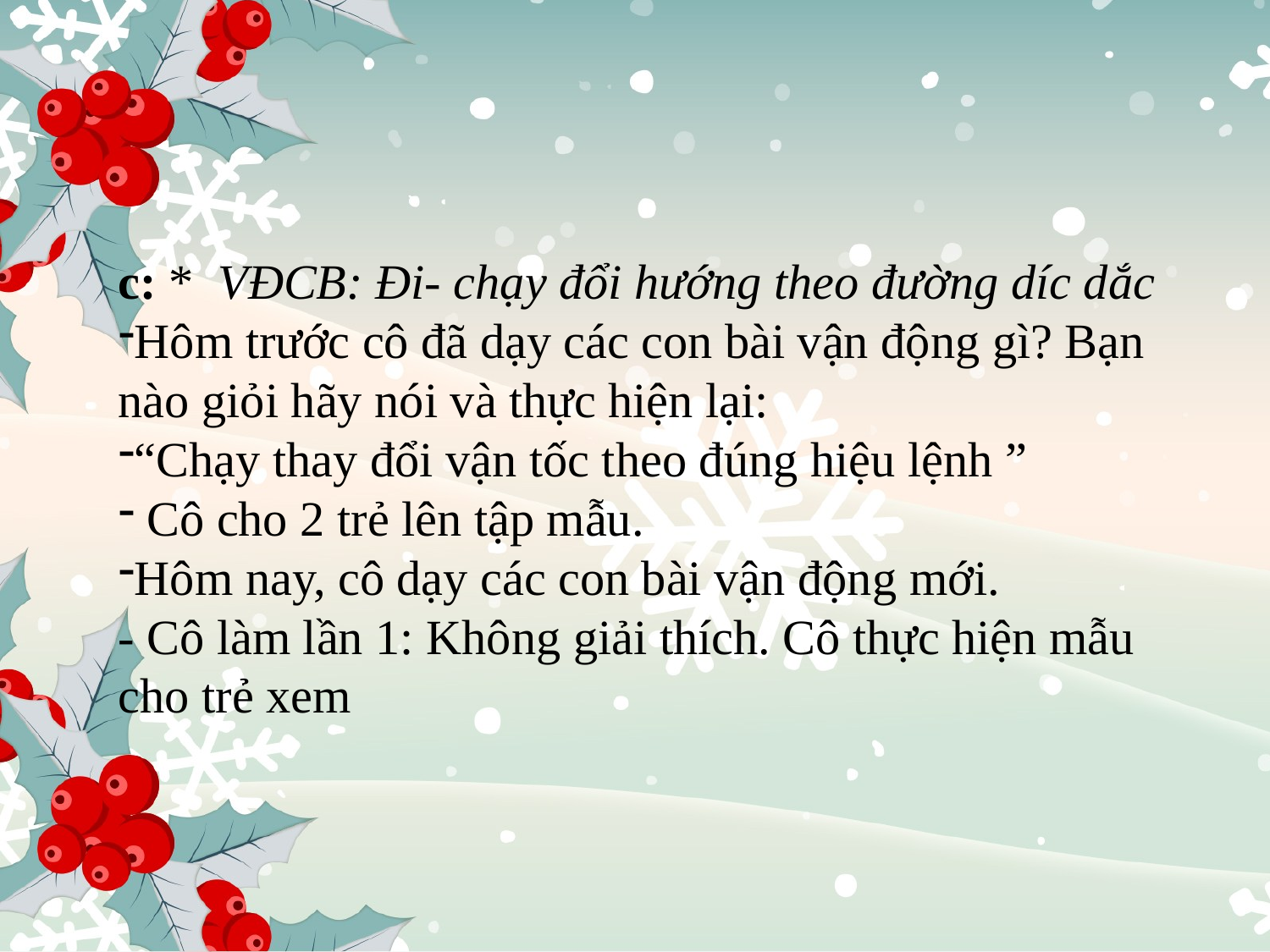

c: *  VĐCB: Đi- chạy đổi hướng theo đường díc dắc
Hôm trước cô đã dạy các con bài vận động gì? Bạn nào giỏi hãy nói và thực hiện lại:
“Chạy thay đổi vận tốc theo đúng hiệu lệnh ”
 Cô cho 2 trẻ lên tập mẫu.
Hôm nay, cô dạy các con bài vận động mới.
- Cô làm lần 1: Không giải thích. Cô thực hiện mẫu cho trẻ xem